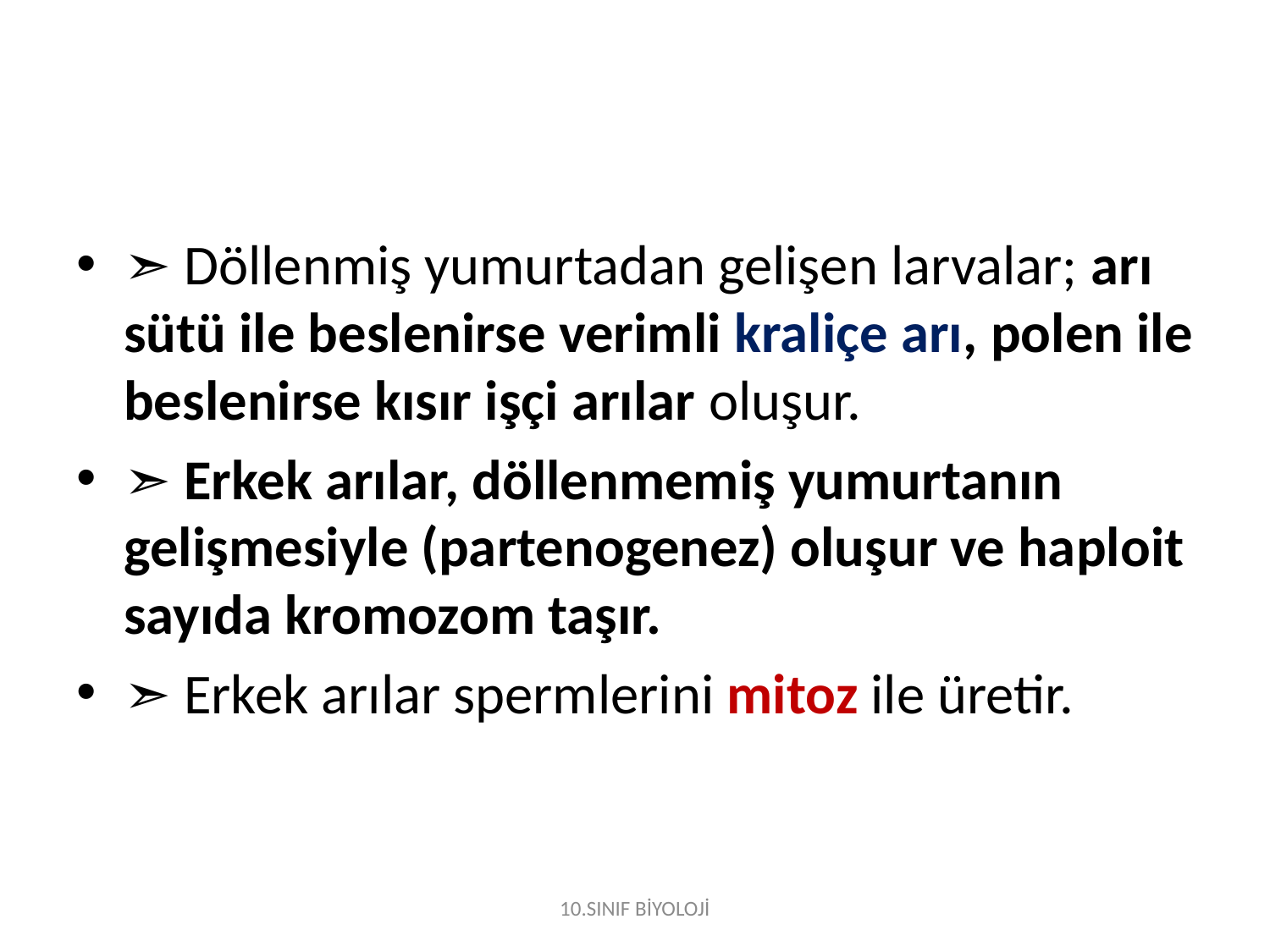

#
➣ Döllenmiş yumurtadan gelişen larvalar; arı sütü ile beslenirse verimli kraliçe arı, polen ile beslenirse kısır işçi arılar oluşur.
➣ Erkek arılar, döllenmemiş yumurtanın gelişmesiyle (partenogenez) oluşur ve haploit sayıda kromozom taşır.
➣ Erkek arılar spermlerini mitoz ile üretir.
10.SINIF BİYOLOJİ